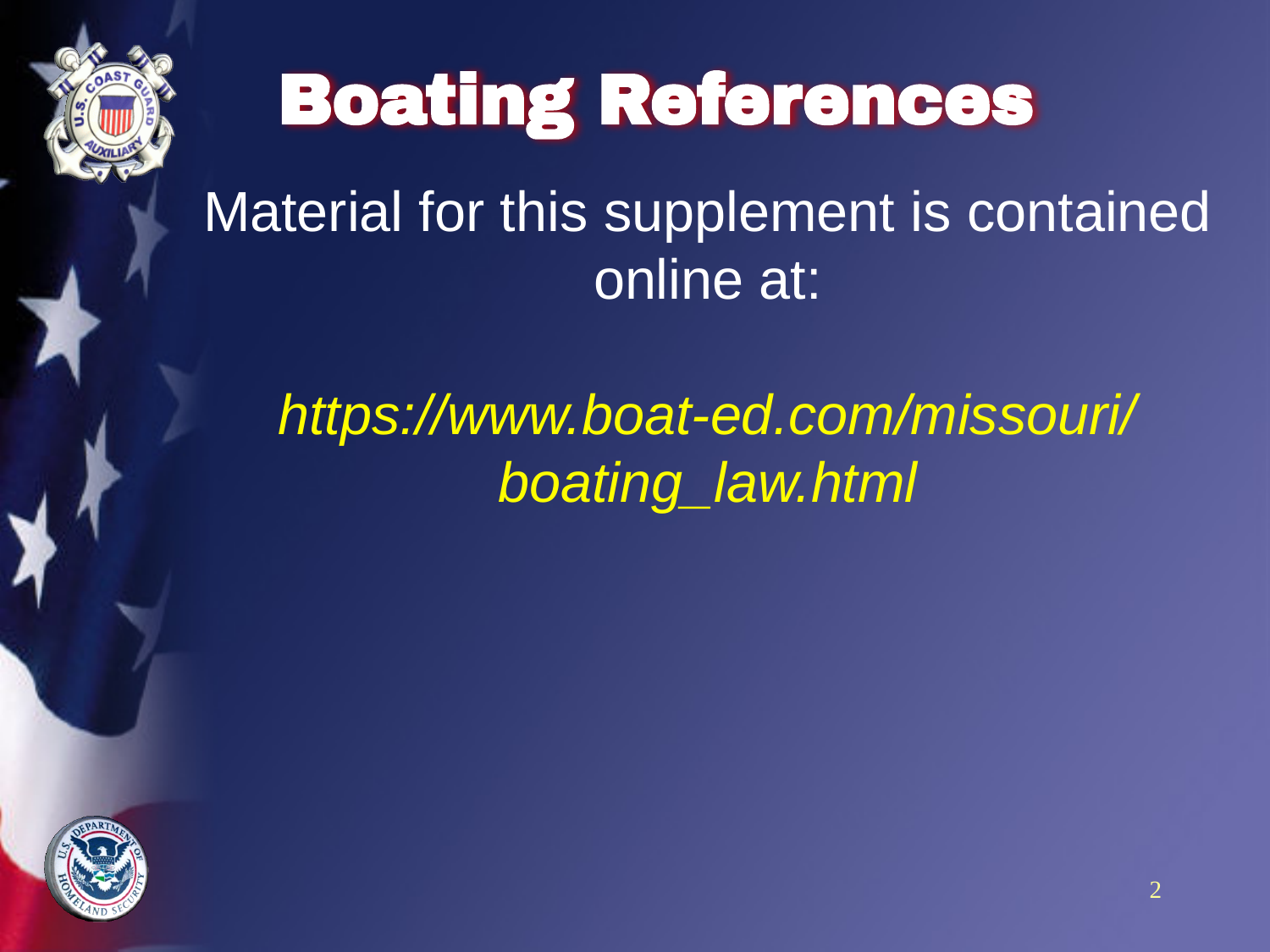

# Boating References

Material for this supplement is contained online at:

https://www.boat-ed.com/missouri/boating_law.html

2